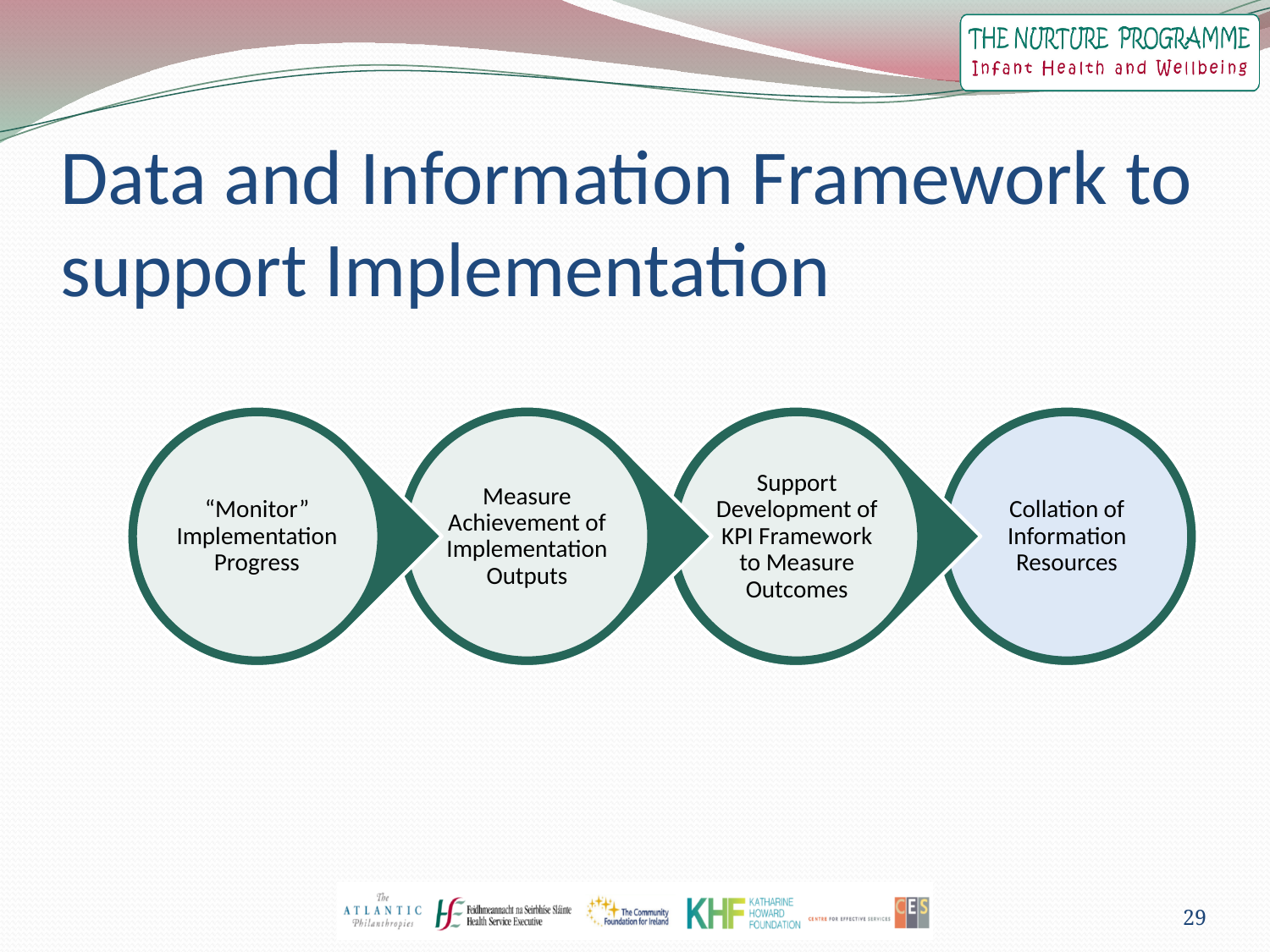

# Data and Information Framework to support Implementation
Collation of Information Resources
Support Development of KPI Framework to Measure Outcomes
Measure Achievement of Implementation Outputs
“Monitor” Implementation Progress
29